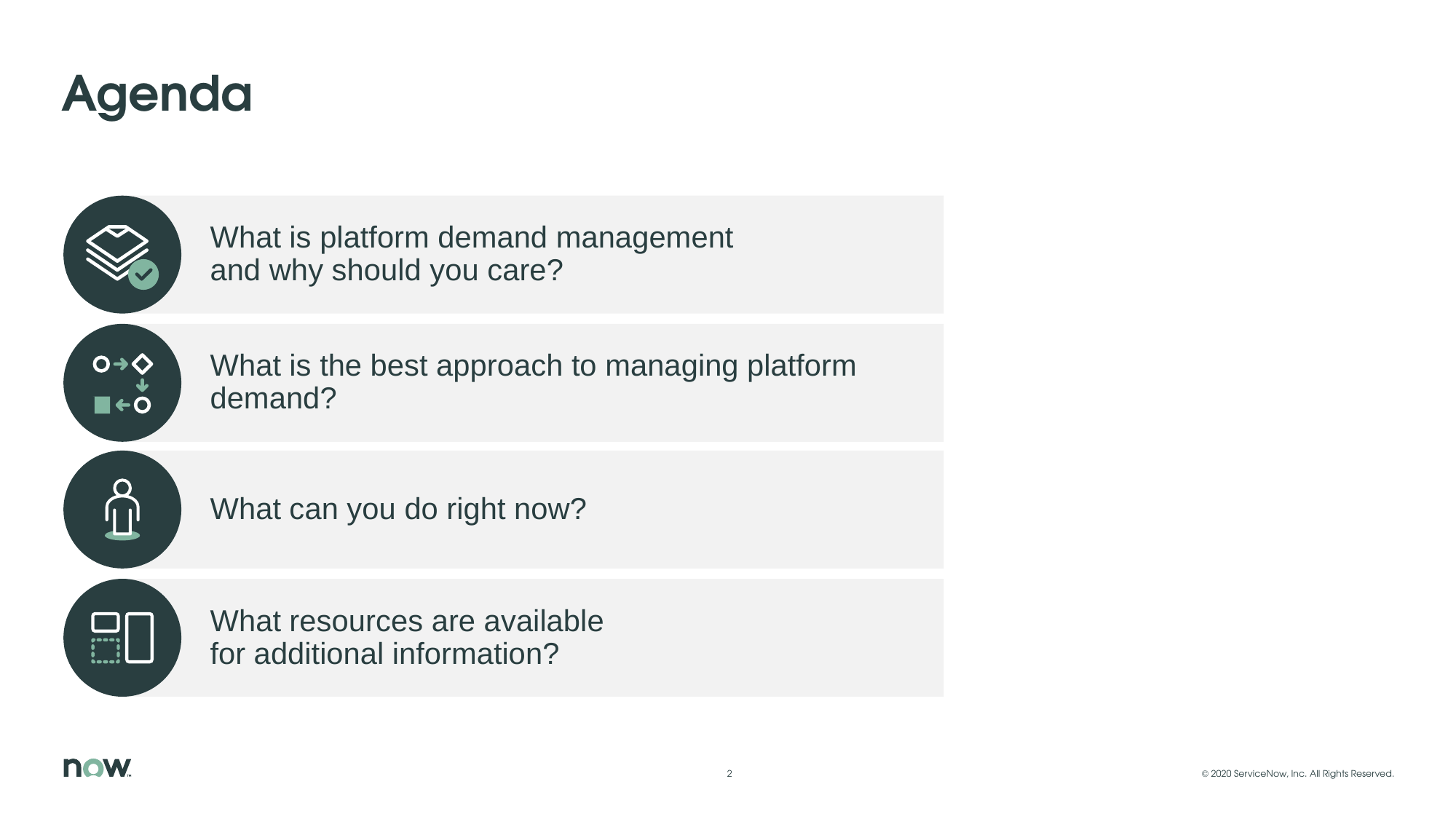

# Agenda

What is platform demand management
and why should you care?

What is the best approach to managing platform demand?

What can you do right now?

What resources are available
for additional information?